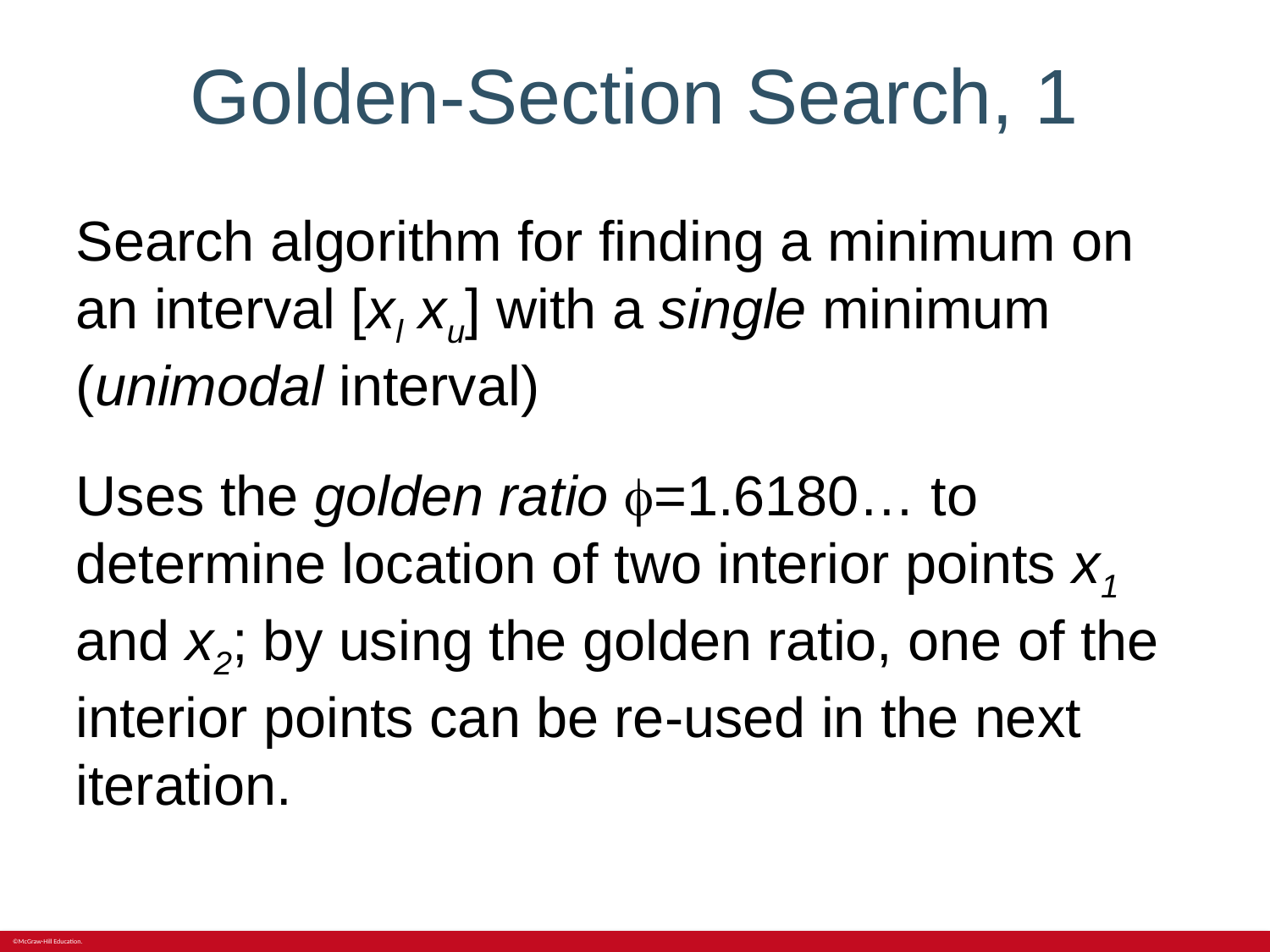

# Golden-Section Search, 1
Search algorithm for finding a minimum on an interval [xl xu] with a single minimum (unimodal interval)
Uses the golden ratio φ=1.6180… to determine location of two interior points x1 and x2; by using the golden ratio, one of the interior points can be re-used in the next iteration.